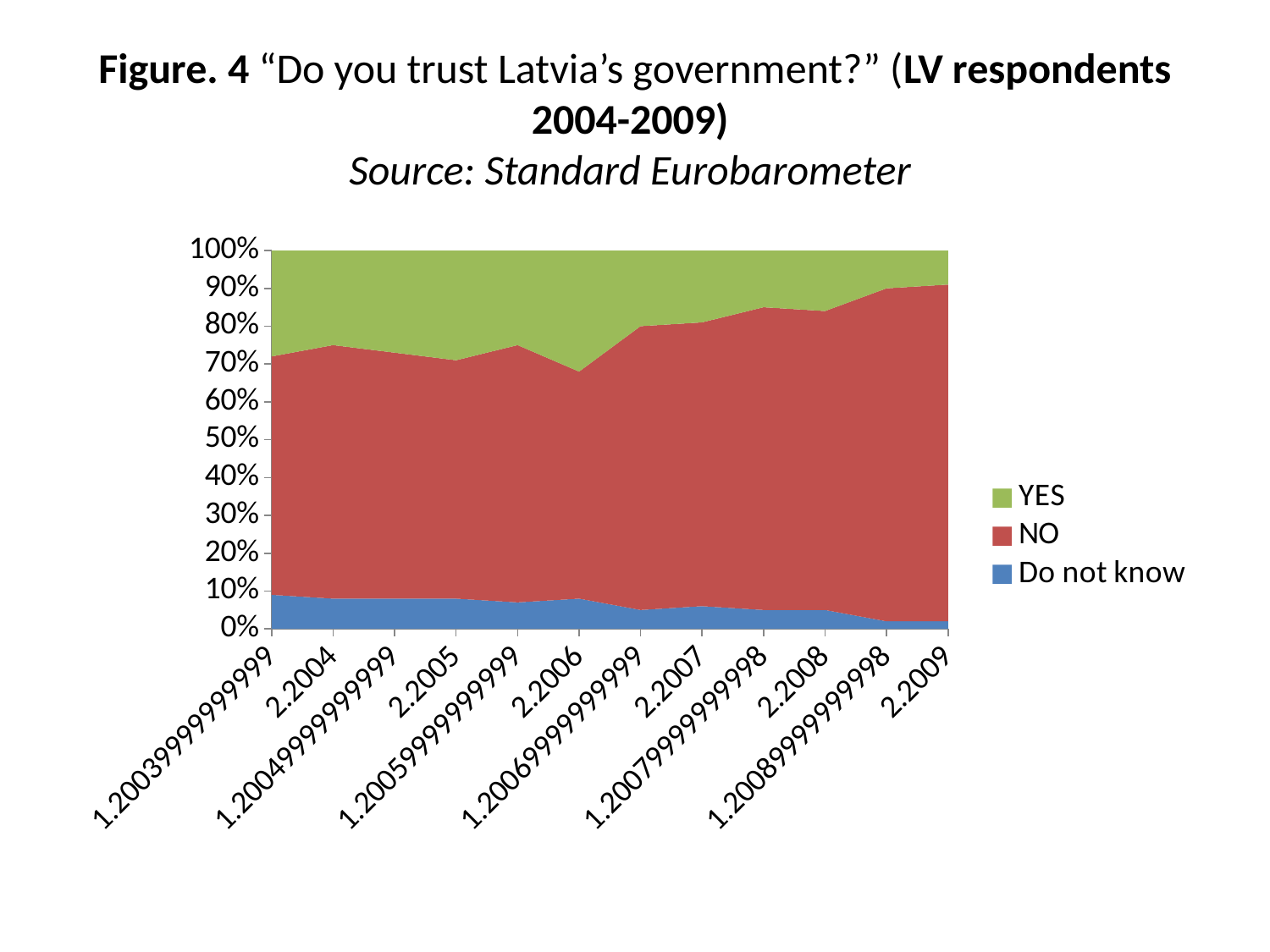

# Figure. 4 “Do you trust Latvia’s government?” (LV respondents 2004-2009) Source: Standard Eurobarometer

### Chart

| Category | Do not know | NO | YES |
|---|---|---|---|
| 1.2003999999999861 | 9.0 | 63.0 | 28.0 |
| 2.2004000000000001 | 8.0 | 67.0 | 25.0 |
| 1.2004999999999861 | 8.0 | 65.0 | 27.0 |
| 2.2004999999999999 | 8.0 | 63.0 | 29.0 |
| 1.2005999999999859 | 7.0 | 68.0 | 25.0 |
| 2.2006000000000001 | 8.0 | 60.0 | 32.0 |
| 1.2006999999999854 | 5.0 | 75.0 | 20.0 |
| 2.2006999999999999 | 6.0 | 75.0 | 19.0 |
| 1.2007999999999845 | 5.0 | 80.0 | 15.0 |
| 2.2008000000000001 | 5.0 | 79.0 | 16.0 |
| 1.2008999999999845 | 2.0 | 88.0 | 10.0 |
| 2.2008999999999999 | 2.0 | 89.0 | 9.0 |